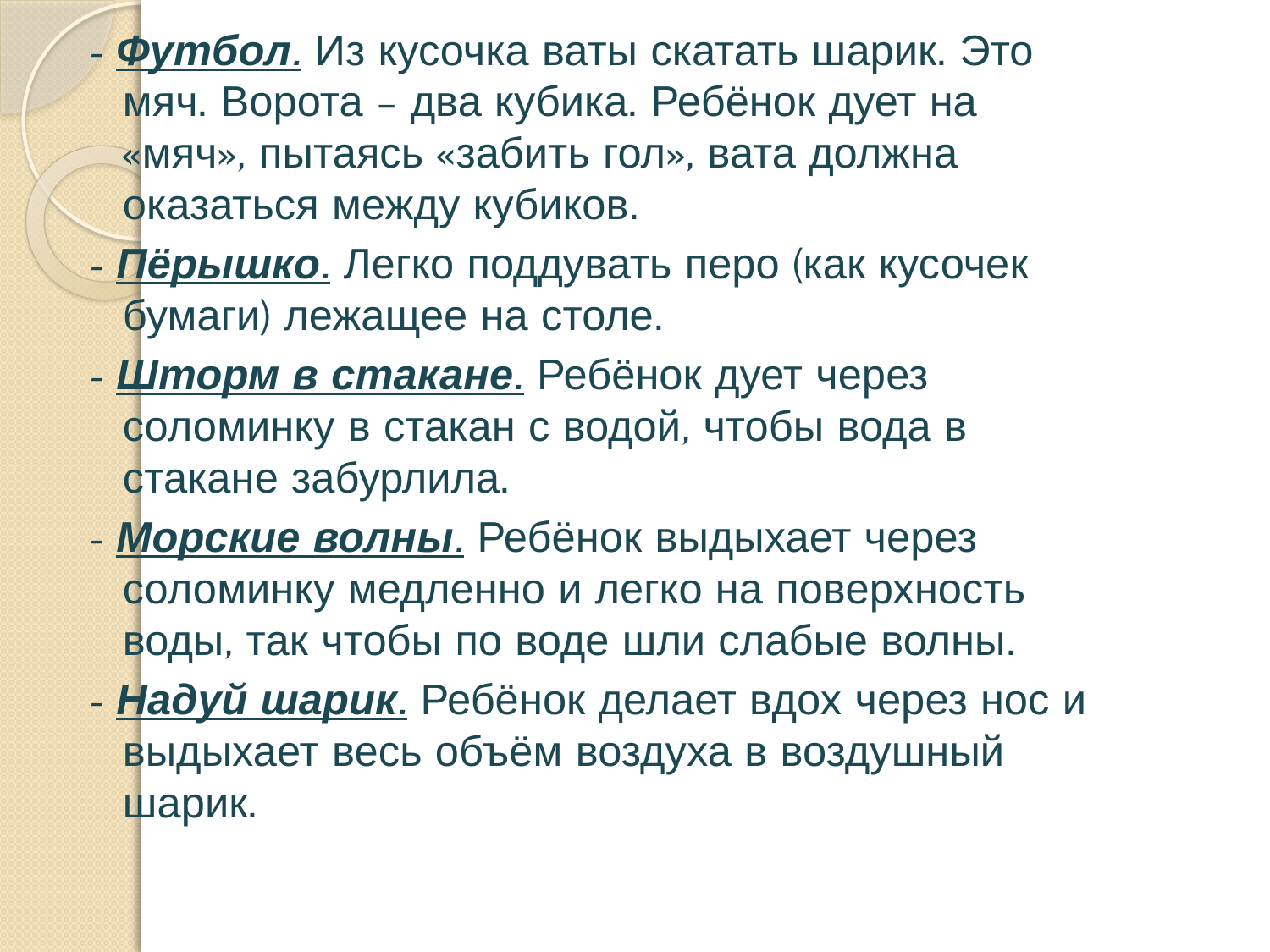

- Футбол. Из кусочка ваты скатать шарик. Это мяч. Ворота – два кубика. Ребёнок дует на «мяч», пытаясь «забить гол», вата должна оказаться между кубиков.
- Пёрышко. Легко поддувать перо (как кусочек бумаги) лежащее на столе.
- Шторм в стакане. Ребёнок дует через соломинку в стакан с водой, чтобы вода в стакане забурлила.
- Морские волны. Ребёнок выдыхает через соломинку медленно и легко на поверхность воды, так чтобы по воде шли слабые волны.
- Надуй шарик. Ребёнок делает вдох через нос и выдыхает весь объём воздуха в воздушный шарик.

#